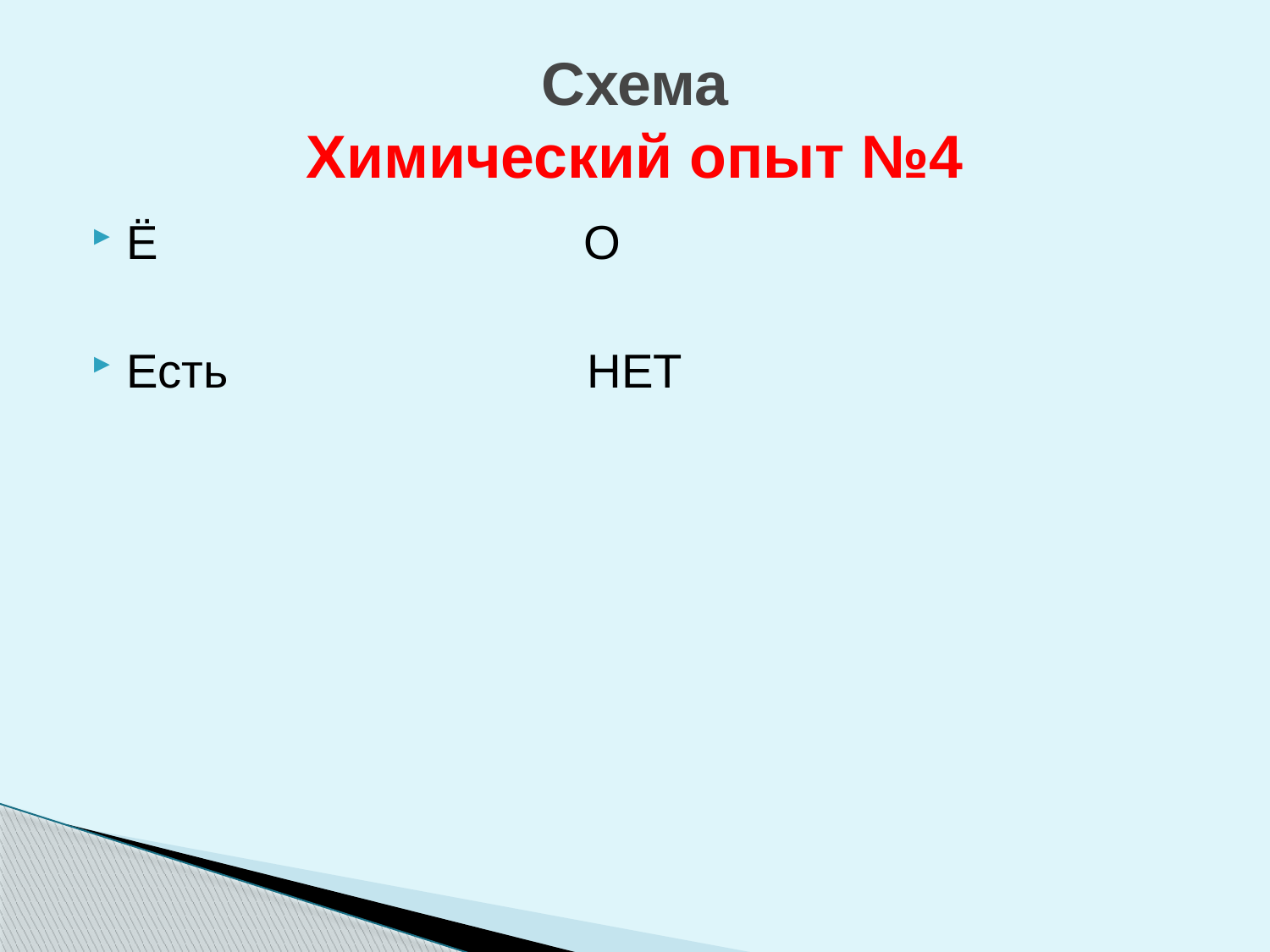

# Схема Химический опыт №4
Ё                                О

Есть                           НЕТ